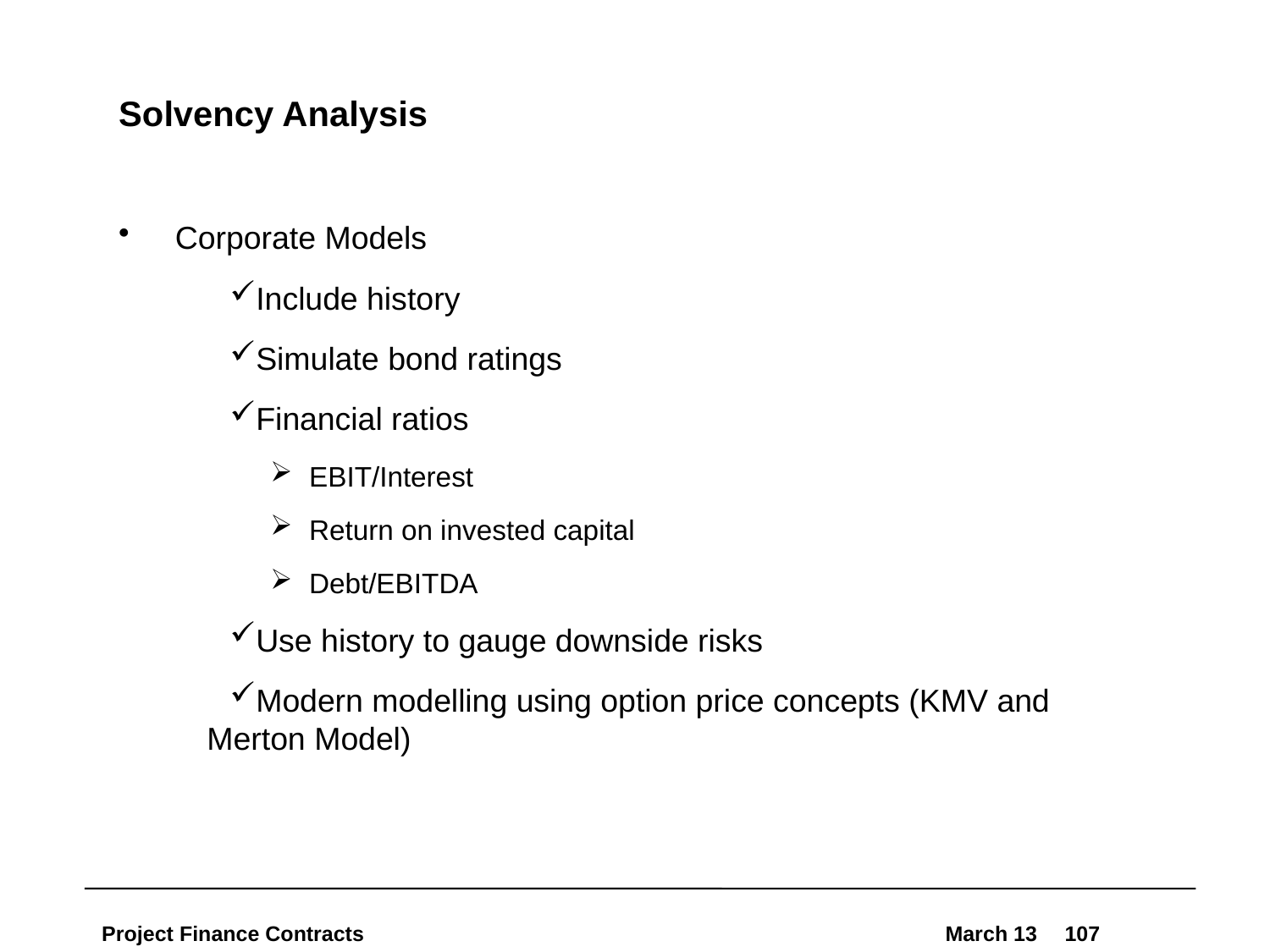

# Solvency Analysis
Corporate Models
Include history
Simulate bond ratings
Financial ratios
EBIT/Interest
Return on invested capital
Debt/EBITDA
Use history to gauge downside risks
Modern modelling using option price concepts (KMV and Merton Model)